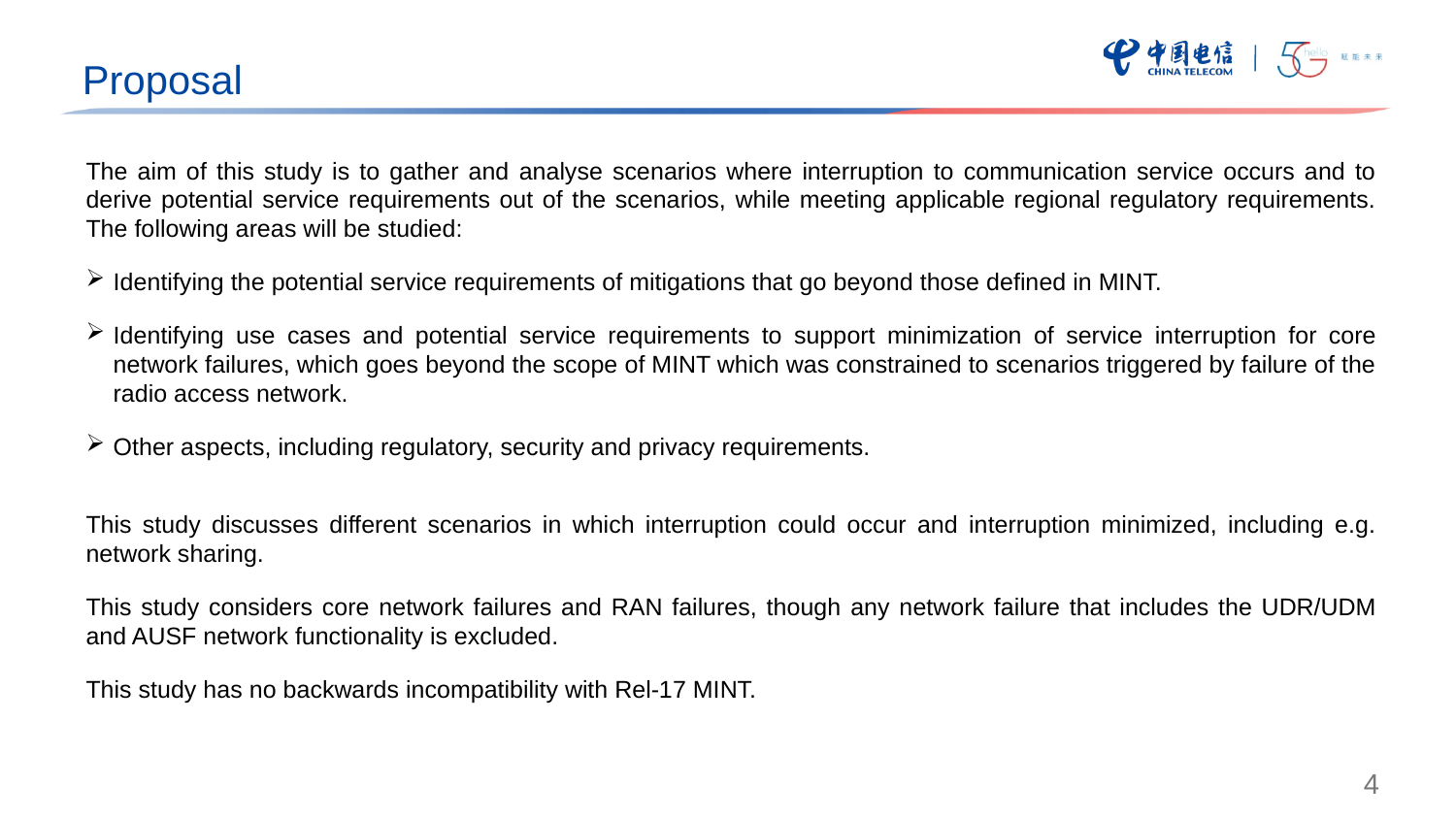

Proposal
The aim of this study is to gather and analyse scenarios where interruption to communication service occurs and to derive potential service requirements out of the scenarios, while meeting applicable regional regulatory requirements. The following areas will be studied:
Identifying the potential service requirements of mitigations that go beyond those defined in MINT.
Identifying use cases and potential service requirements to support minimization of service interruption for core network failures, which goes beyond the scope of MINT which was constrained to scenarios triggered by failure of the radio access network.
Other aspects, including regulatory, security and privacy requirements.
This study discusses different scenarios in which interruption could occur and interruption minimized, including e.g. network sharing.
This study considers core network failures and RAN failures, though any network failure that includes the UDR/UDM and AUSF network functionality is excluded.
This study has no backwards incompatibility with Rel-17 MINT.

4